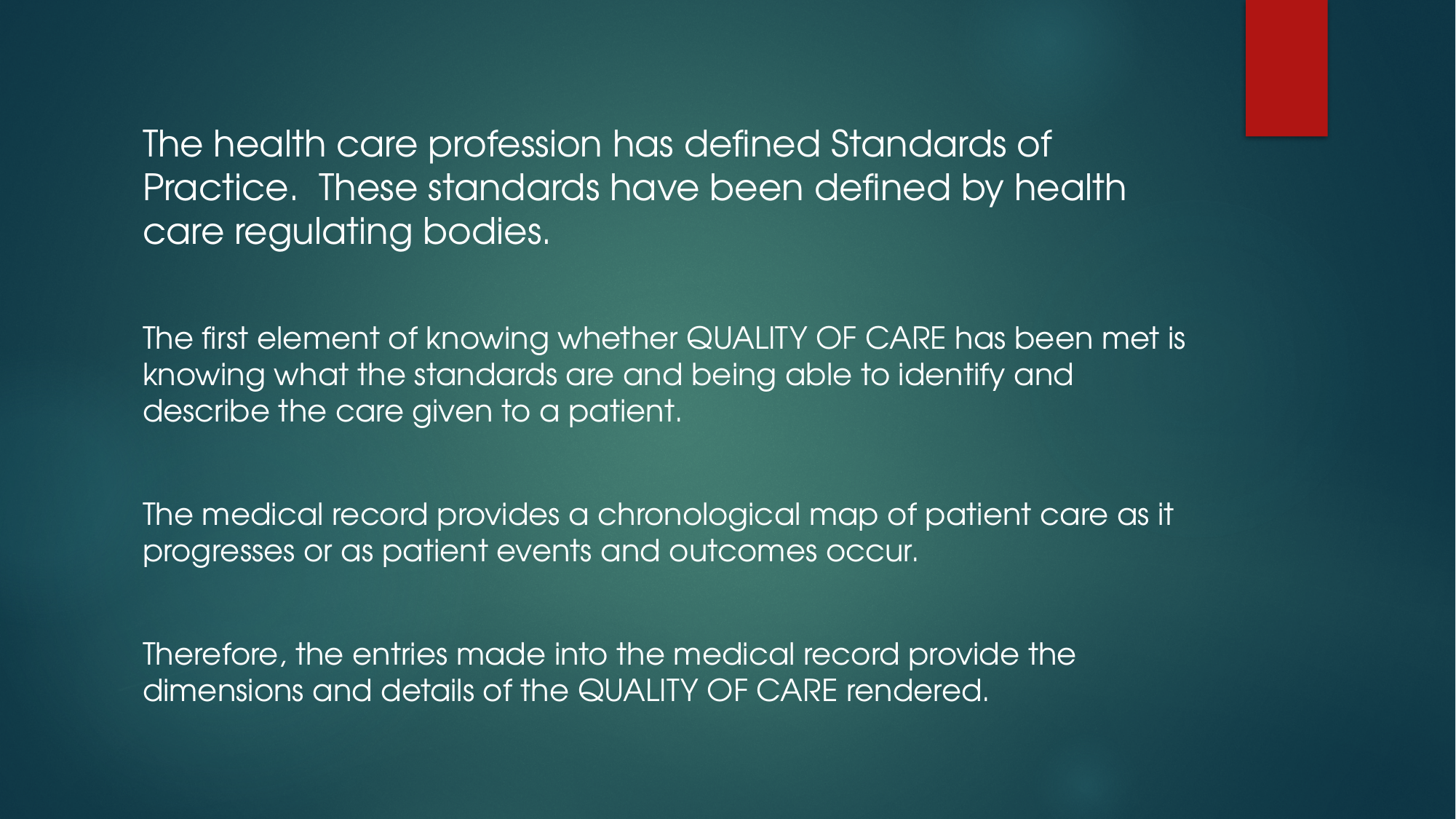

The health care profession has defined Standards of Practice.  These standards have been defined by health care regulating bodies.

The first element of knowing whether QUALITY OF CARE has been met is knowing what the standards are and being able to identify and describe the care given to a patient.

The medical record provides a chronological map of patient care as it progresses or as patient events and outcomes occur.

Therefore, the entries made into the medical record provide the dimensions and details of the QUALITY OF CARE rendered.